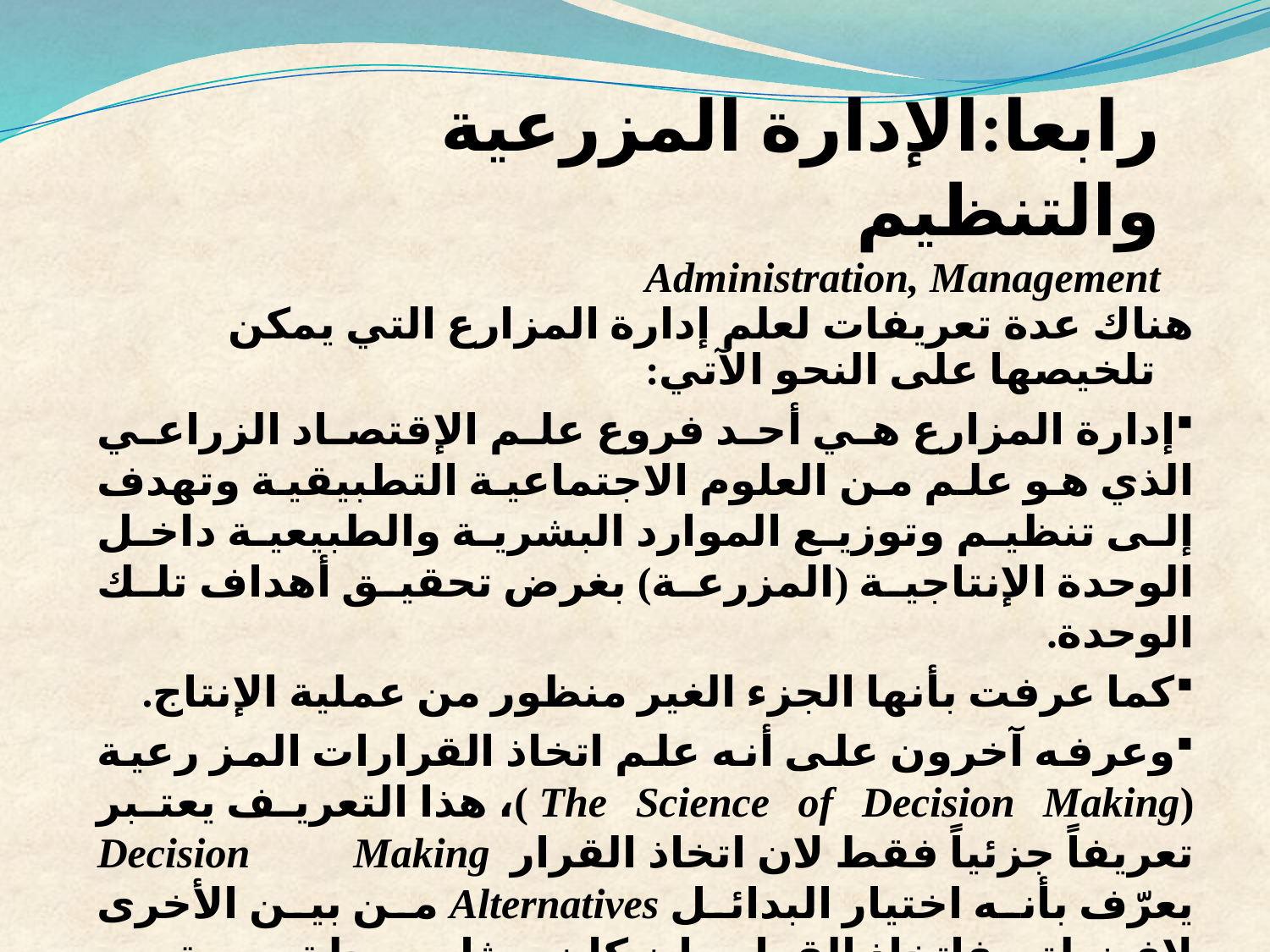

رابعا:الإدارة المزرعية والتنظيم
Administration, Management
هناك عدة تعريفات لعلم إدارة المزارع التي يمكن تلخيصها على النحو الآتي:
إدارة المزارع هي أحد فروع علم الإقتصاد الزراعي الذي هو علم من العلوم الاجتماعية التطبيقية وتهدف إلى تنظيم وتوزيع الموارد البشرية والطبيعية داخل الوحدة الإنتاجية (المزرعة) بغرض تحقيق أهداف تلك الوحدة.
كما عرفت بأنها الجزء الغير منظور من عملية الإنتاج.
وعرفه آخرون على أنه علم اتخاذ القرارات المز رعية (The Science of Decision Making )، هذا التعريف يعتبر تعريفاً جزئياً فقط لان اتخاذ القرار  Decision Making يعرّف بأنه اختيار البدائل Alternatives من بين الأخرى لافضيلته. فاتخاذ القرار وإن كان يمثل مرحلة مهمة من المراحل التي تؤدي على تحقيق الهدف المقصود من الإدارة، إلا أن هذه المرحلة تأتي بعد مراحل تعيين الهدف وتحديد الفرضيات وتحليل المعلومات، ويلي ذلك اتخاذ القرارات.